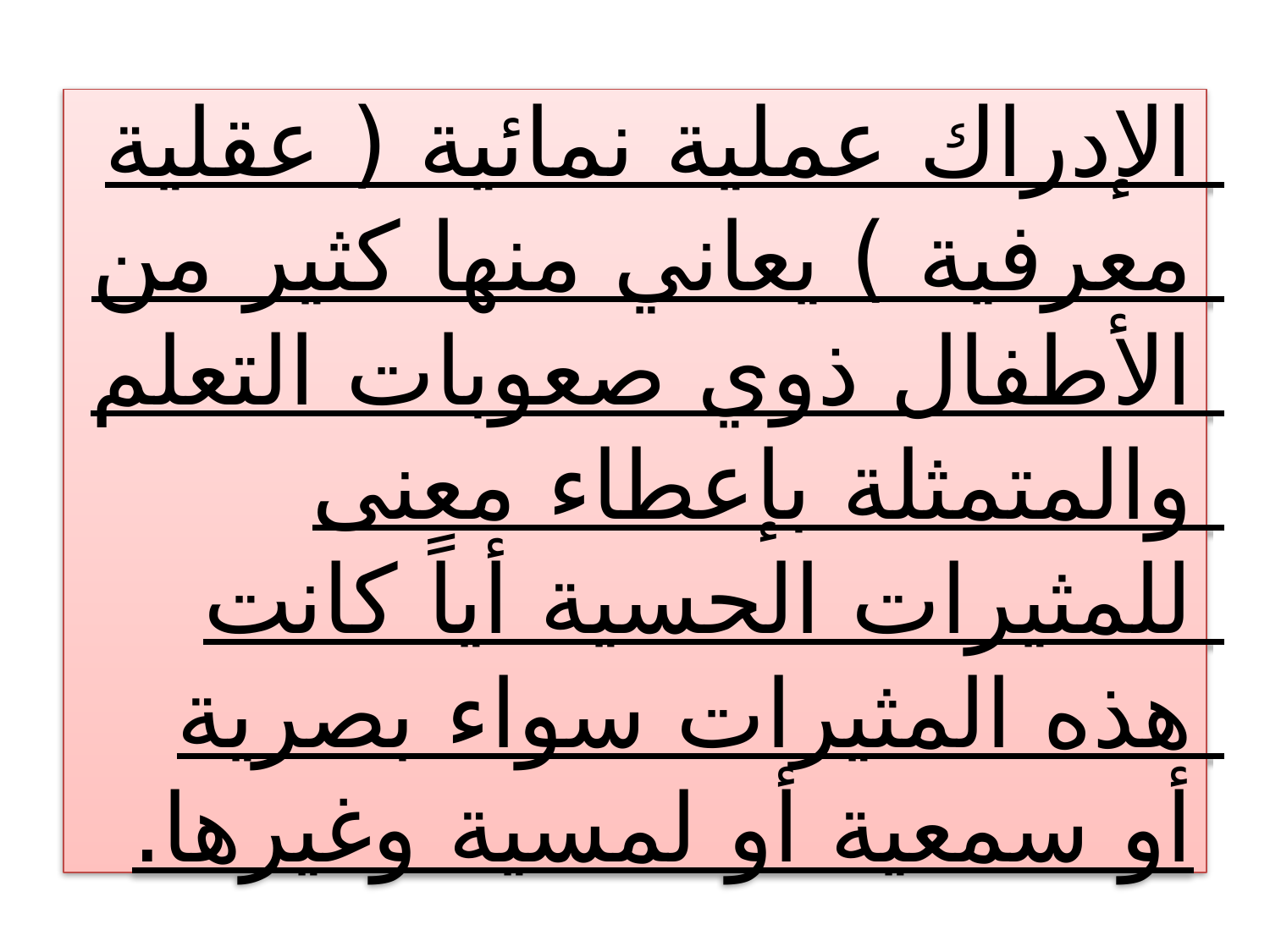

# الإدراك عملية نمائية ( عقلية معرفية ) يعاني منها كثير من الأطفال ذوي صعوبات التعلم والمتمثلة بإعطاء معنى للمثيرات الحسية أياً كانت هذه المثيرات سواء بصرية أو سمعية أو لمسية وغيرها.